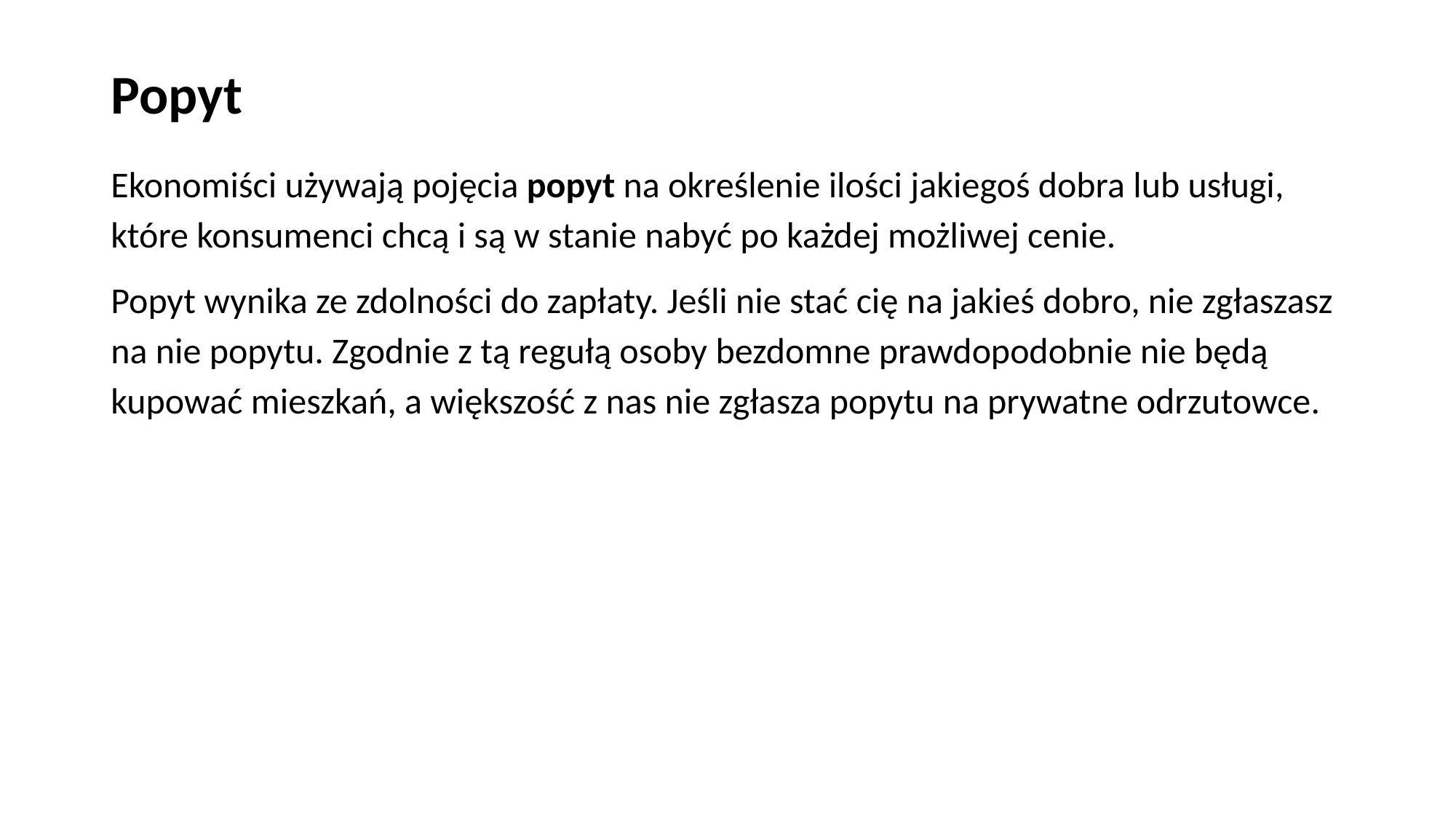

# Popyt
Ekonomiści używają pojęcia popyt na określenie ilości jakiegoś dobra lub usługi, które konsumenci chcą i są w stanie nabyć po każdej możliwej cenie.
Popyt wynika ze zdolności do zapłaty. Jeśli nie stać cię na jakieś dobro, nie zgłaszasz na nie popytu. Zgodnie z tą regułą osoby bezdomne prawdopodobnie nie będą kupować mieszkań, a większość z nas nie zgłasza popytu na prywatne odrzutowce.